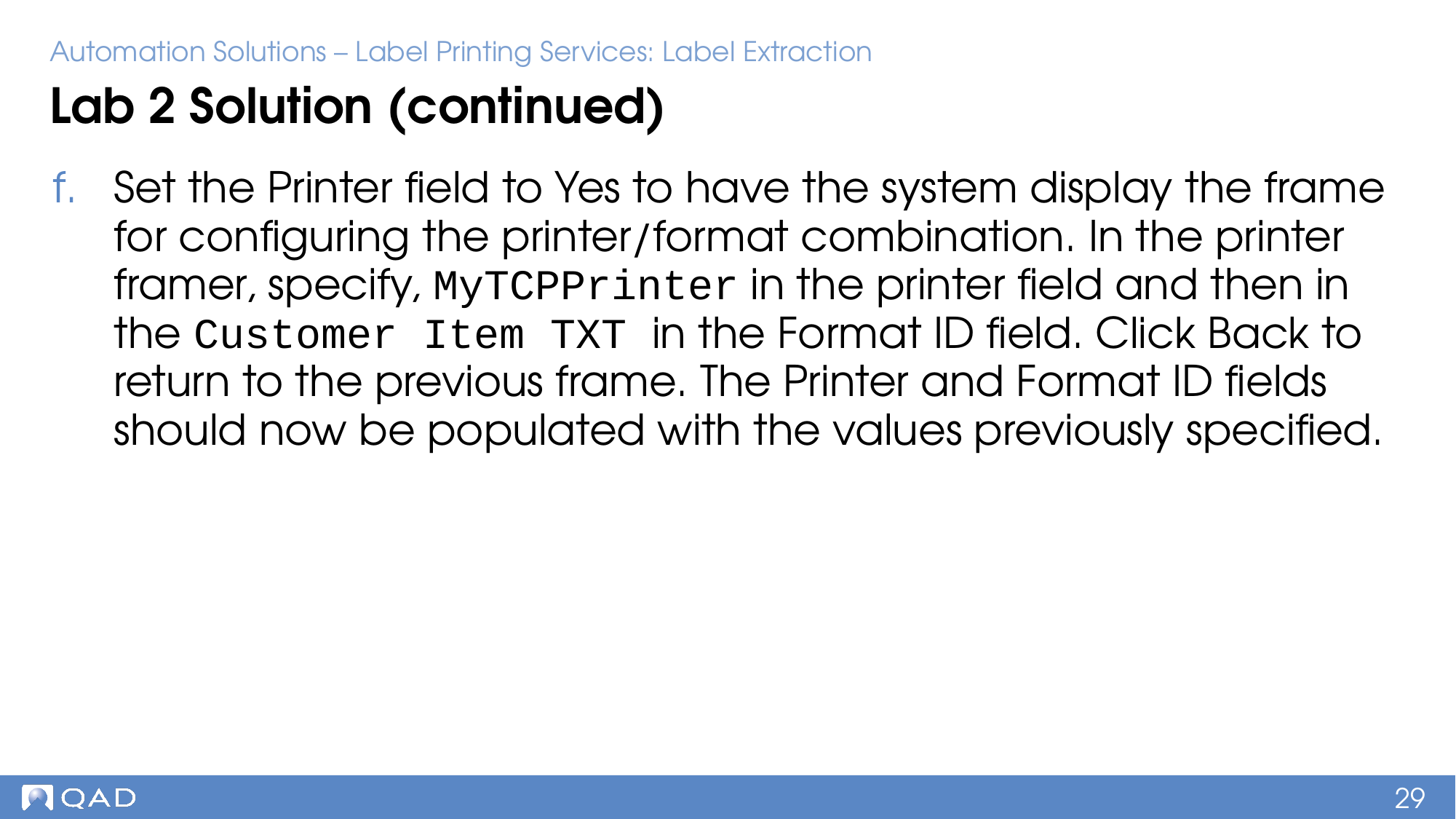

Automation Solutions – Label Printing Services: Label Extraction
# Lab 2 Solution (continued)
Set the Printer field to Yes to have the system display the frame for configuring the printer/format combination. In the printer framer, specify, MyTCPPrinter in the printer field and then in the Customer Item TXT in the Format ID field. Click Back to return to the previous frame. The Printer and Format ID fields should now be populated with the values previously specified.
29